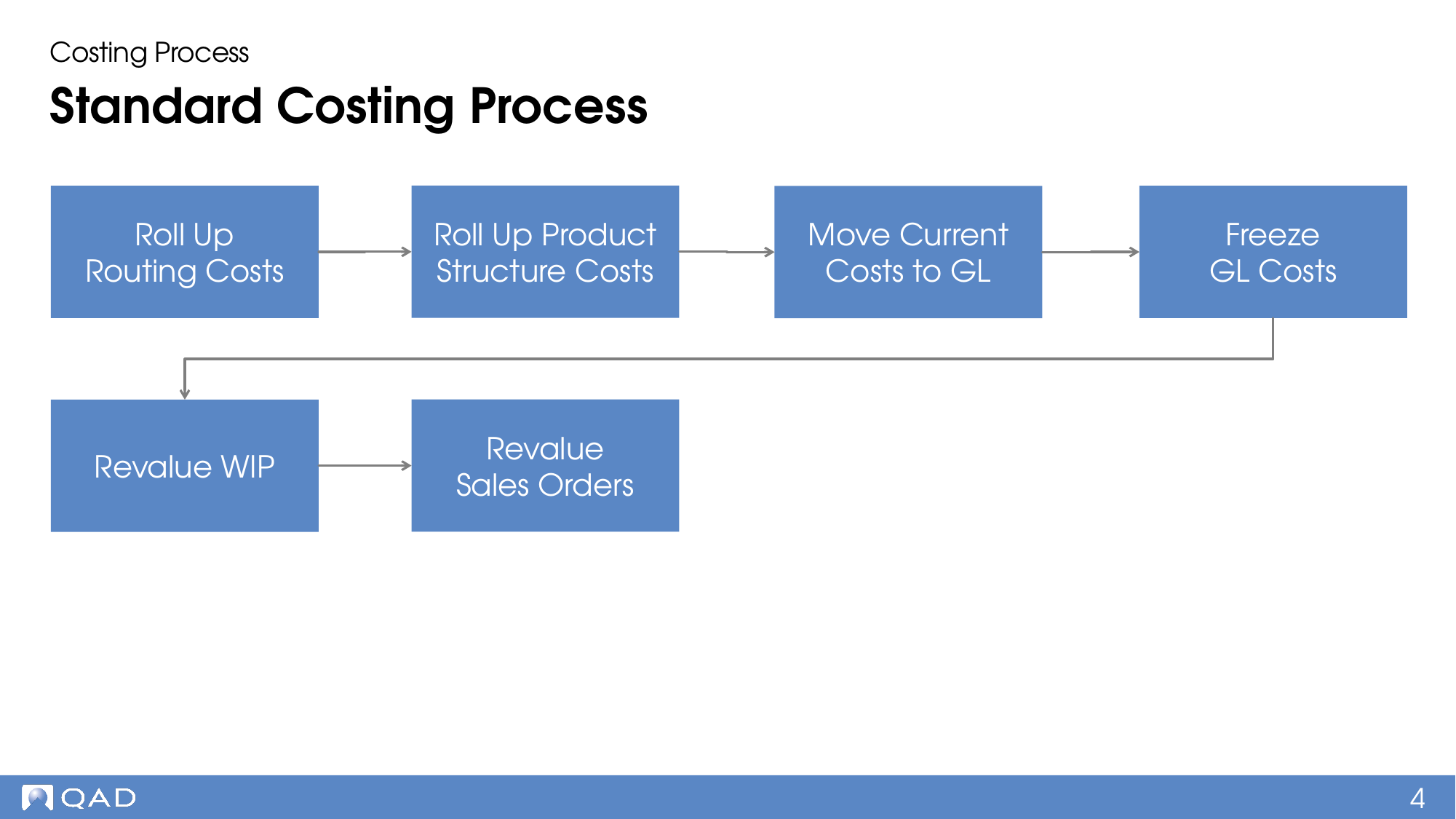

Costing Process
# Standard Costing Process
Roll Up Product Structure Costs
Roll Up
Routing Costs
Freeze
GL Costs
Move Current
Costs to GL
Revalue
Sales Orders
Revalue WIP
4